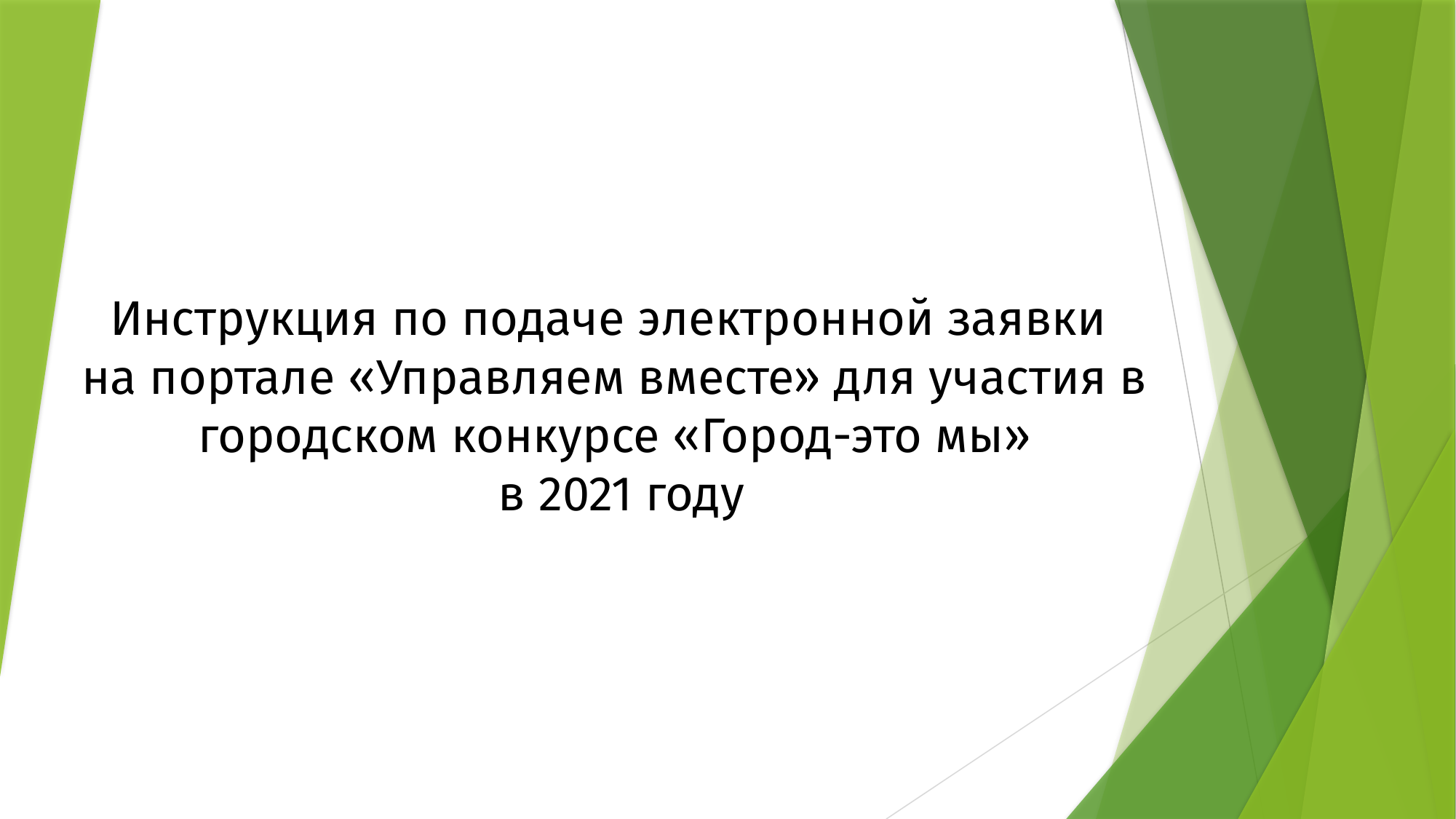

# Инструкция по подаче электронной заявки  на портале «Управляем вместе» для участия в городском конкурсе «Город-это мы» в 2021 году